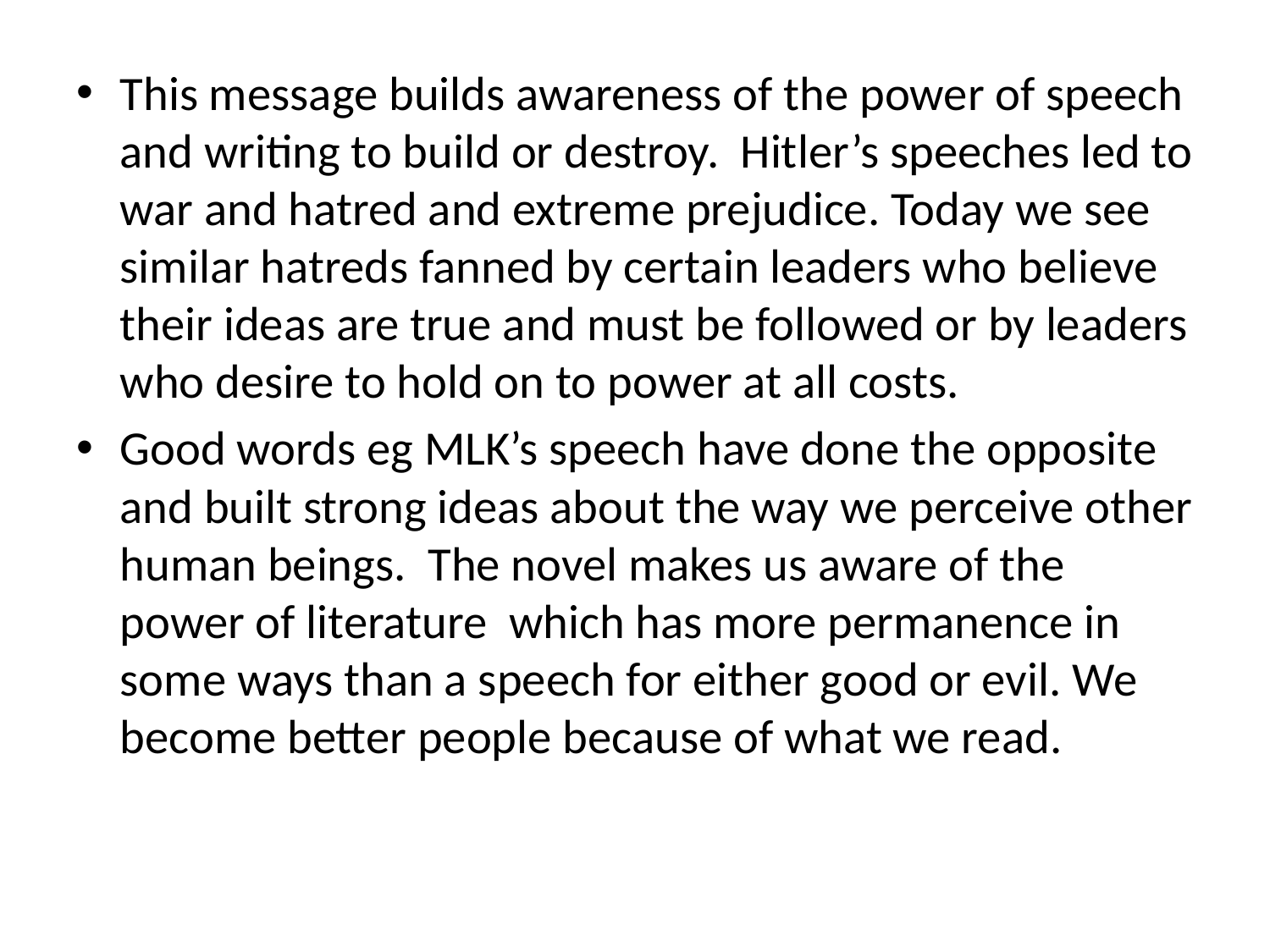

This message builds awareness of the power of speech and writing to build or destroy.  Hitler’s speeches led to war and hatred and extreme prejudice. Today we see similar hatreds fanned by certain leaders who believe their ideas are true and must be followed or by leaders who desire to hold on to power at all costs.
Good words eg MLK’s speech have done the opposite and built strong ideas about the way we perceive other human beings.  The novel makes us aware of the power of literature  which has more permanence in some ways than a speech for either good or evil. We become better people because of what we read.